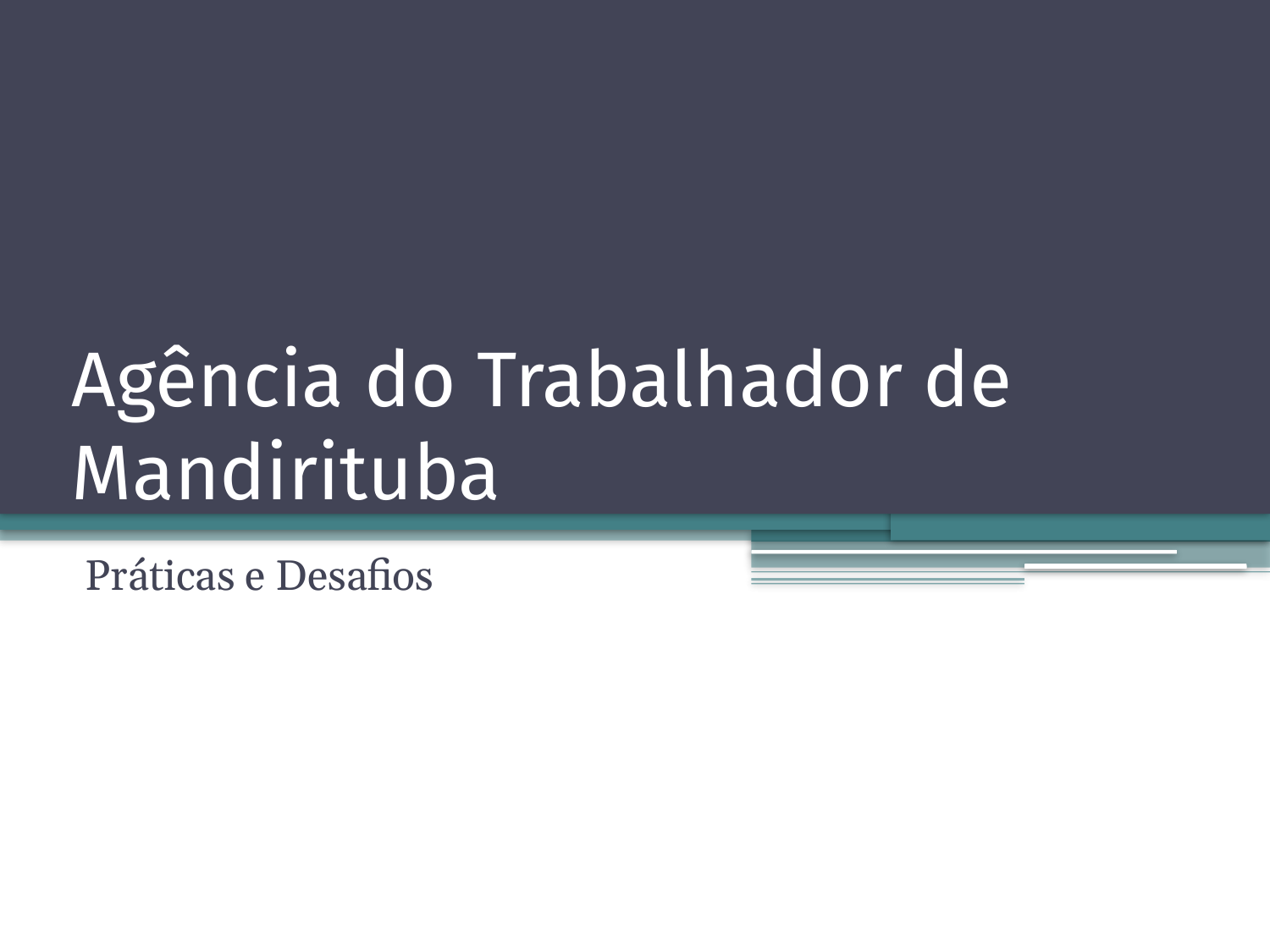

# Agência do Trabalhador de Mandirituba
Práticas e Desafios